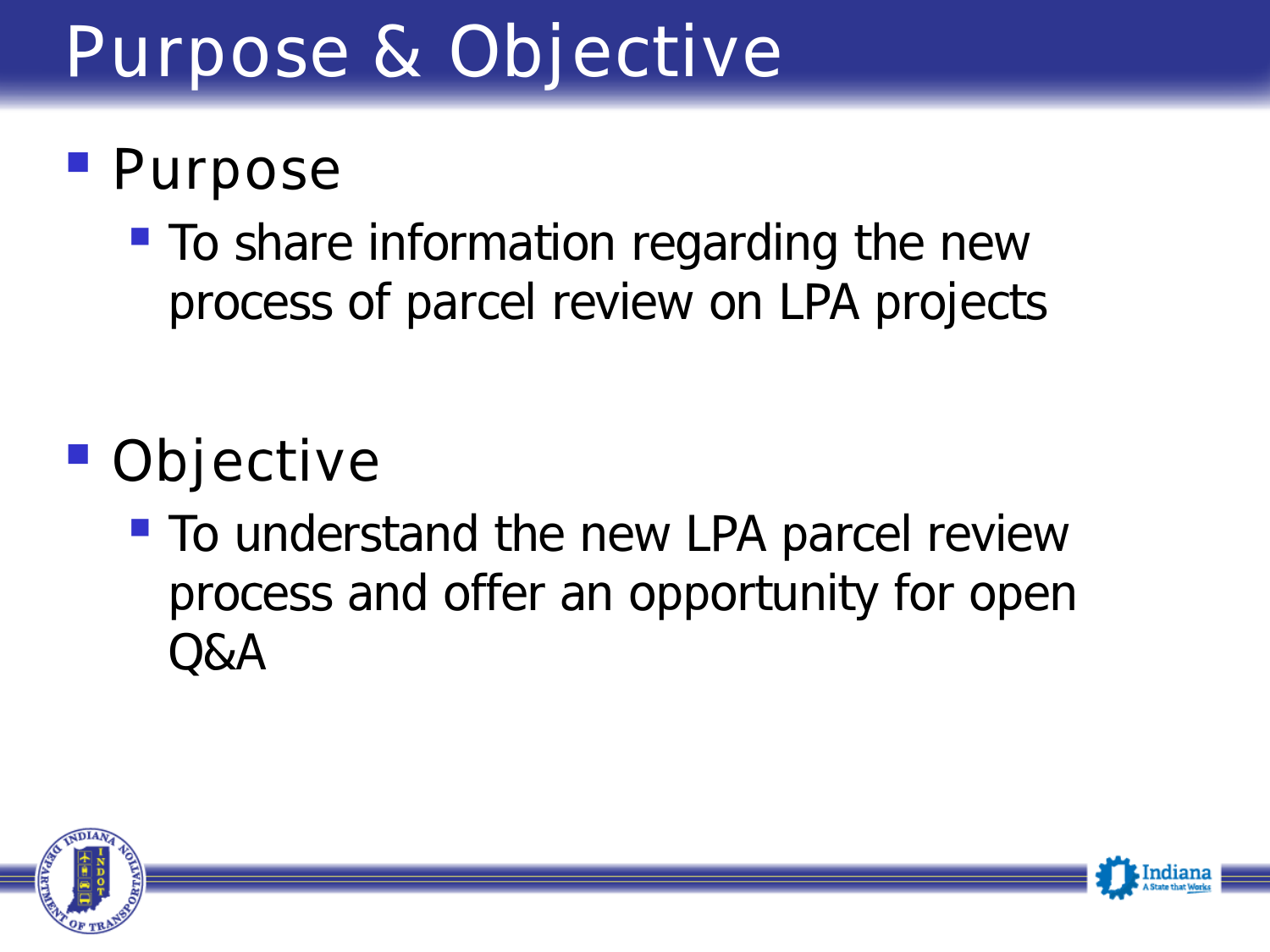

# Purpose & Objective
Purpose
To share information regarding the new process of parcel review on LPA projects

Objective
To understand the new LPA parcel review process and offer an opportunity for open Q&A